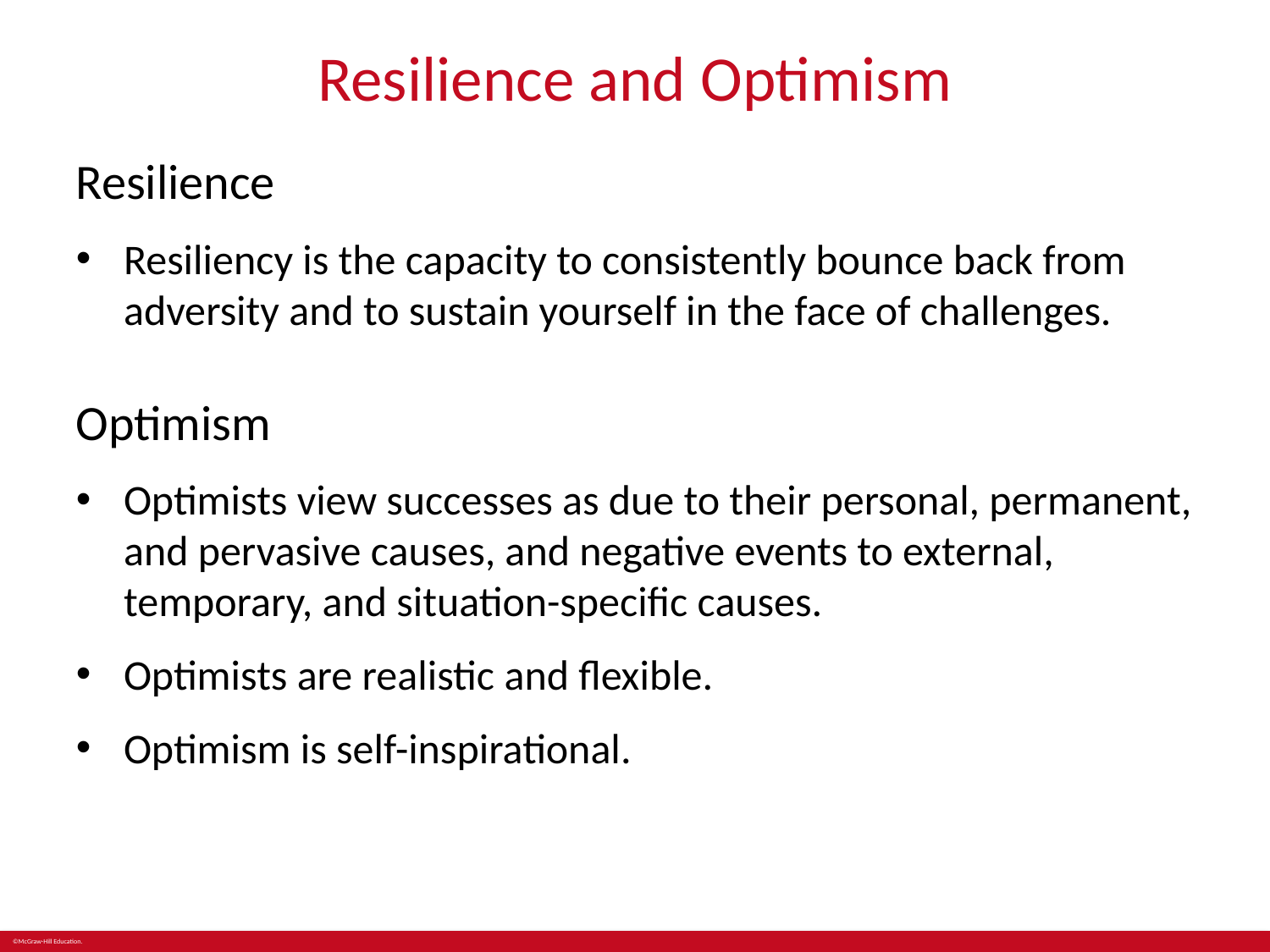

# Resilience and Optimism
Resilience
Resiliency is the capacity to consistently bounce back from adversity and to sustain yourself in the face of challenges.

Optimism
Optimists view successes as due to their personal, permanent, and pervasive causes, and negative events to external, temporary, and situation-specific causes.
Optimists are realistic and flexible.
Optimism is self-inspirational.